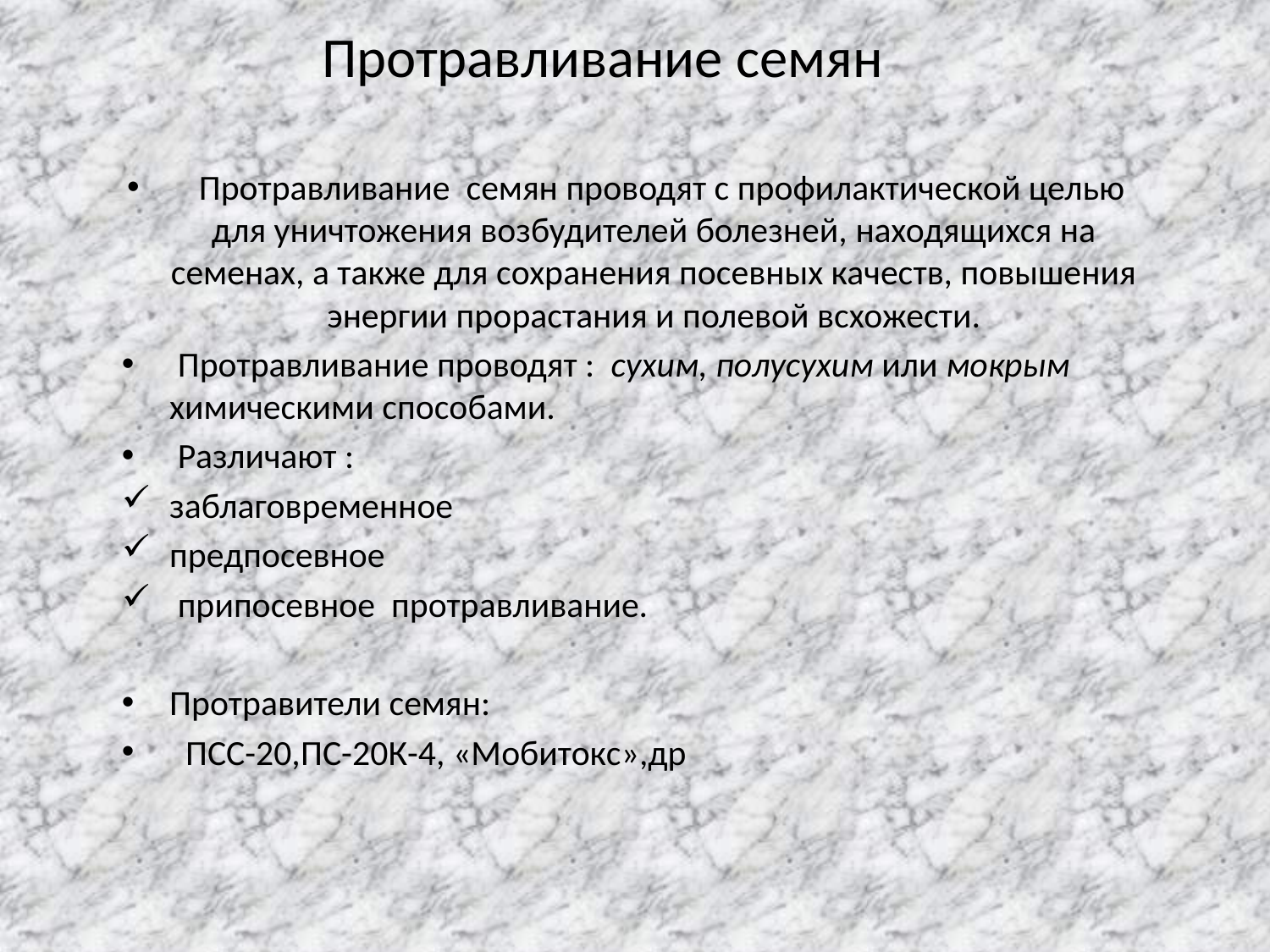

Протравливание семян
   Протравливание  семян проводят с профилактической целью  для уничтожения возбудителей болезней, находящихся на семенах, а также для сохранения посевных качеств, повышения энергии прорастания и полевой всхожести.
 Протравливание проводят :  сухим, полусухим или мокрым химическими способами.
 Различают :
заблаговременное
предпосевное
 припосевное  протравливание.

Протравители семян:
  ПСС-20,ПС-20К-4, «Мобитокс»,др